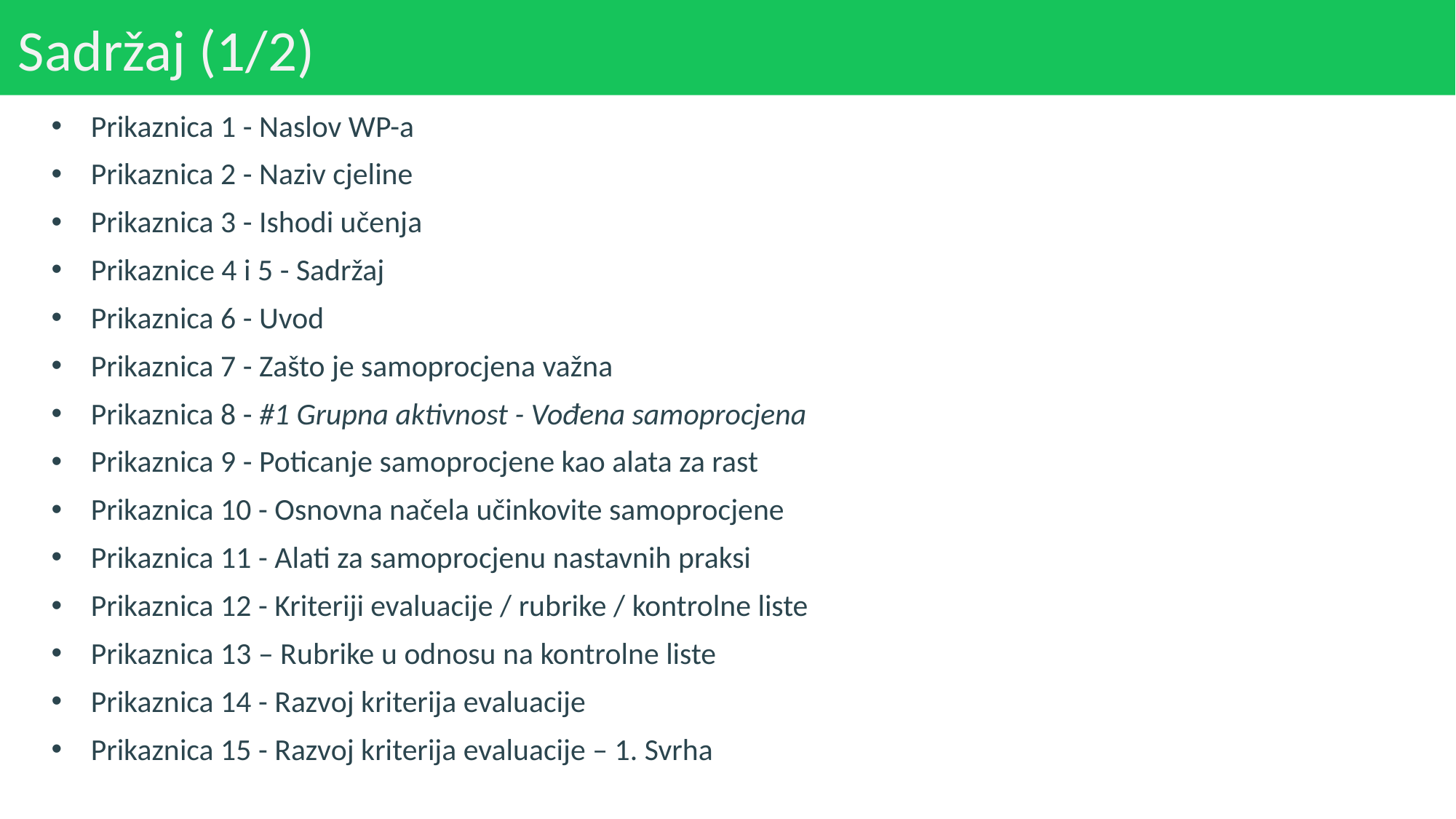

# Sadržaj (1/2)
Prikaznica 1 - Naslov WP-a
Prikaznica 2 - Naziv cjeline
Prikaznica 3 - Ishodi učenja
Prikaznice 4 i 5 - Sadržaj
Prikaznica 6 - Uvod
Prikaznica 7 - Zašto je samoprocjena važna
Prikaznica 8 - #1 Grupna aktivnost - Vođena samoprocjena
Prikaznica 9 - Poticanje samoprocjene kao alata za rast
Prikaznica 10 - Osnovna načela učinkovite samoprocjene
Prikaznica 11 - Alati za samoprocjenu nastavnih praksi
Prikaznica 12 - Kriteriji evaluacije / rubrike / kontrolne liste
Prikaznica 13 – Rubrike u odnosu na kontrolne liste
Prikaznica 14 - Razvoj kriterija evaluacije
Prikaznica 15 - Razvoj kriterija evaluacije – 1. Svrha